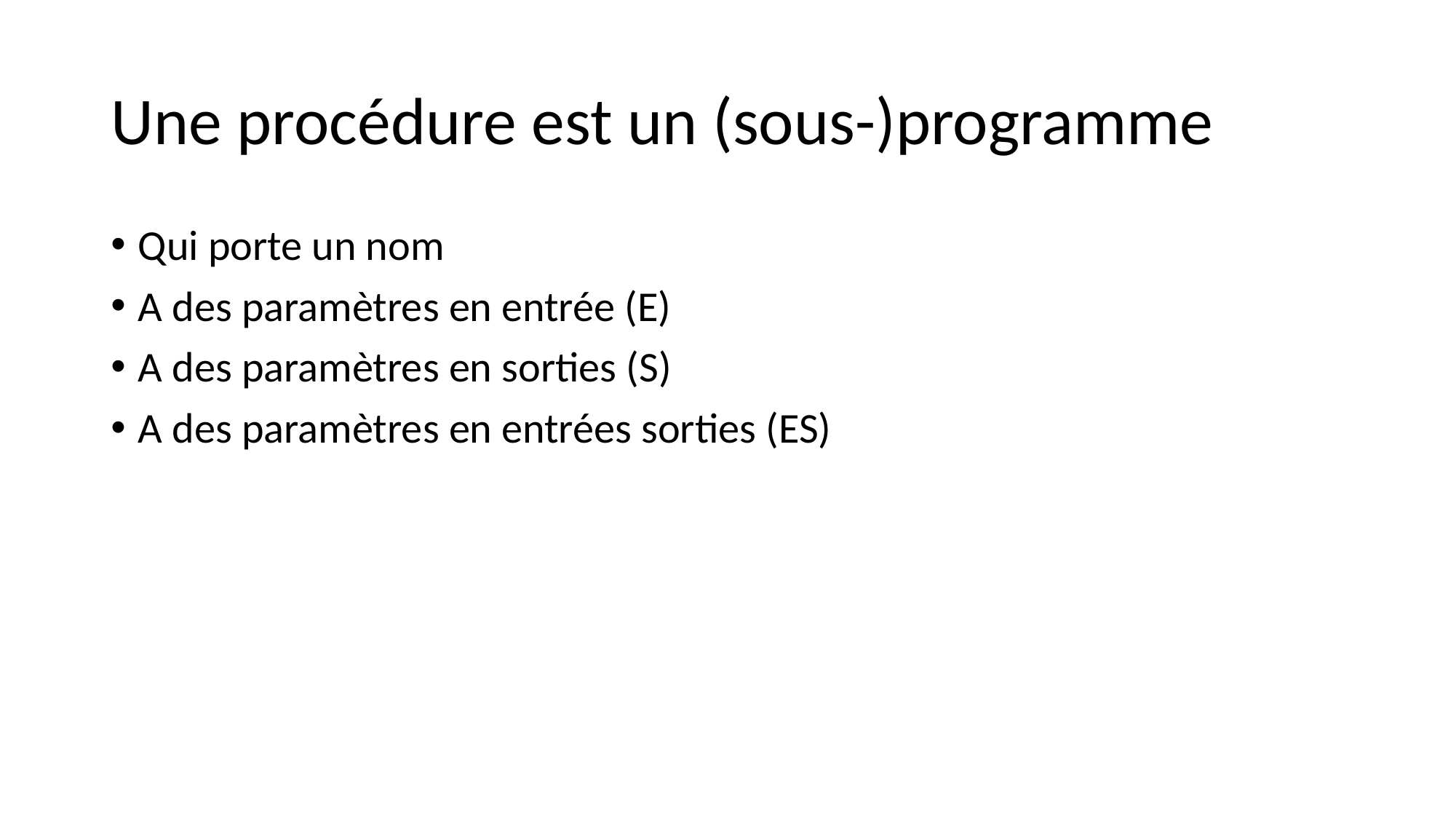

# Une procédure est un (sous-)programme
Qui porte un nom
A des paramètres en entrée (E)
A des paramètres en sorties (S)
A des paramètres en entrées sorties (ES)